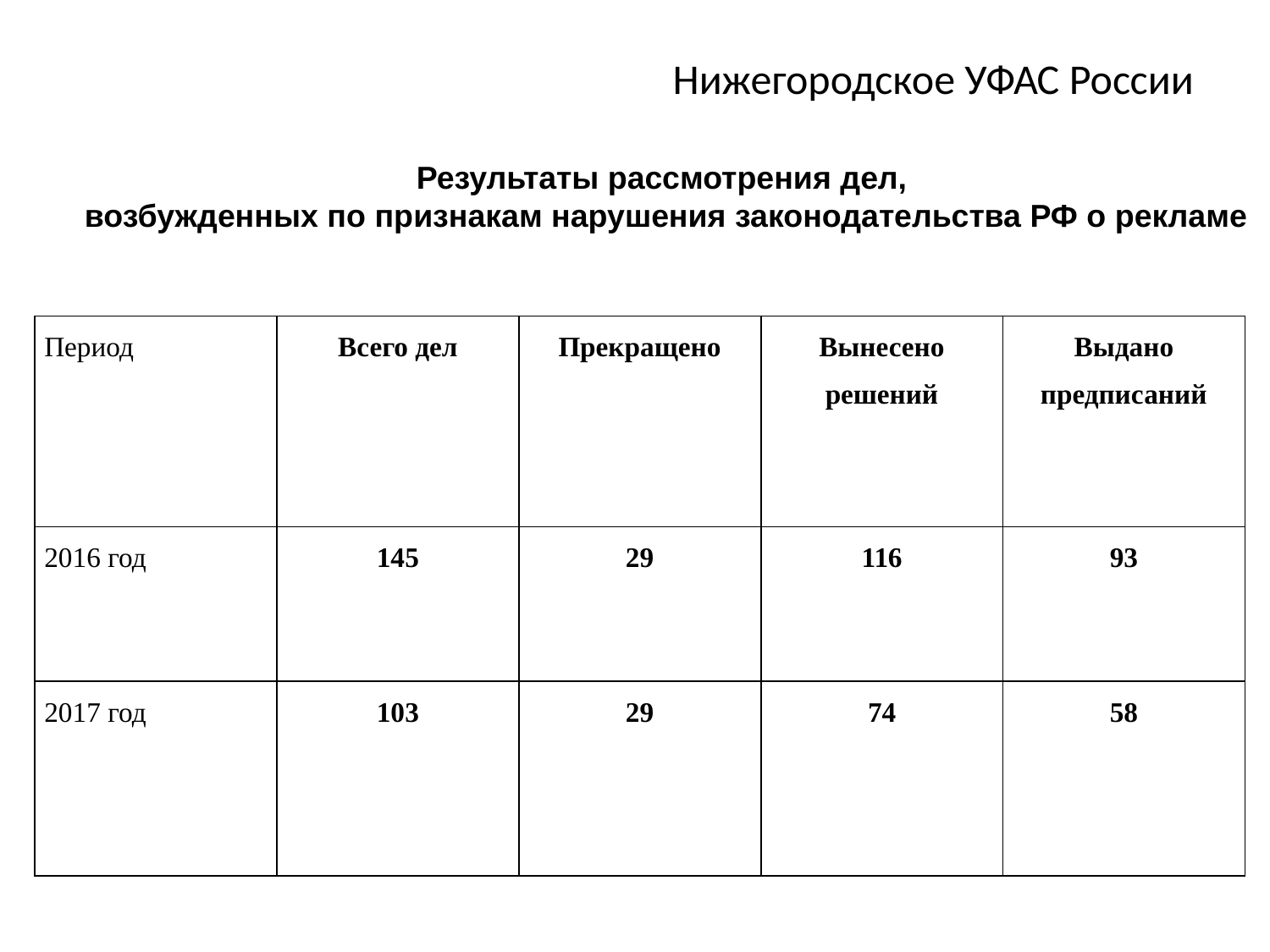

# Нижегородское УФАС России

Результаты рассмотрения дел,
возбужденных по признакам нарушения законодательства РФ о рекламе

| Период | Всего дел | Прекращено | Вынесено решений | Выдано предписаний |
| --- | --- | --- | --- | --- |
| 2016 год | 145 | 29 | 116 | 93 |
| 2017 год | 103 | 29 | 74 | 58 |